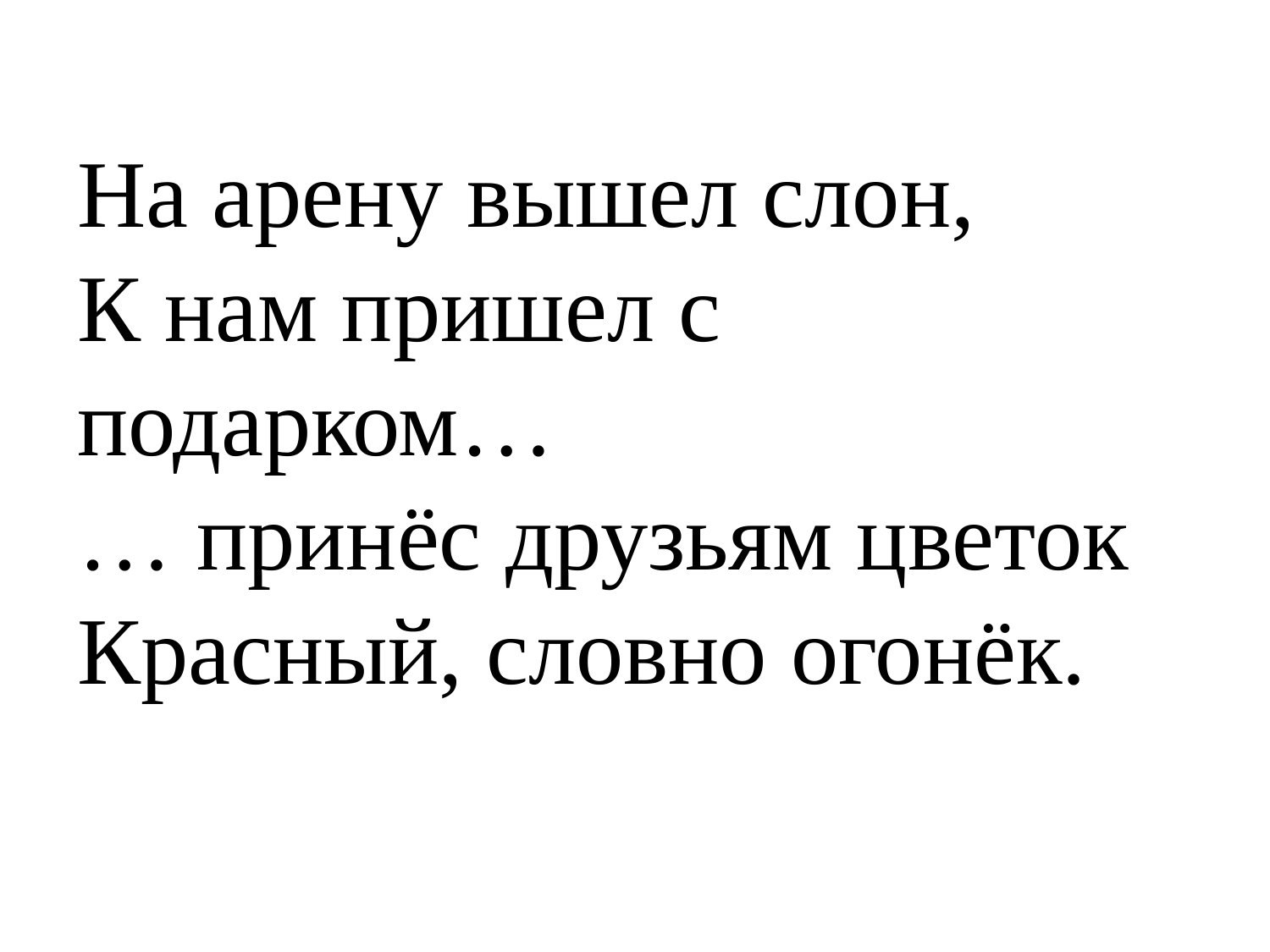

На арену вышел слон,
К нам пришел с подарком…
… принёс друзьям цветок
Красный, словно огонёк.